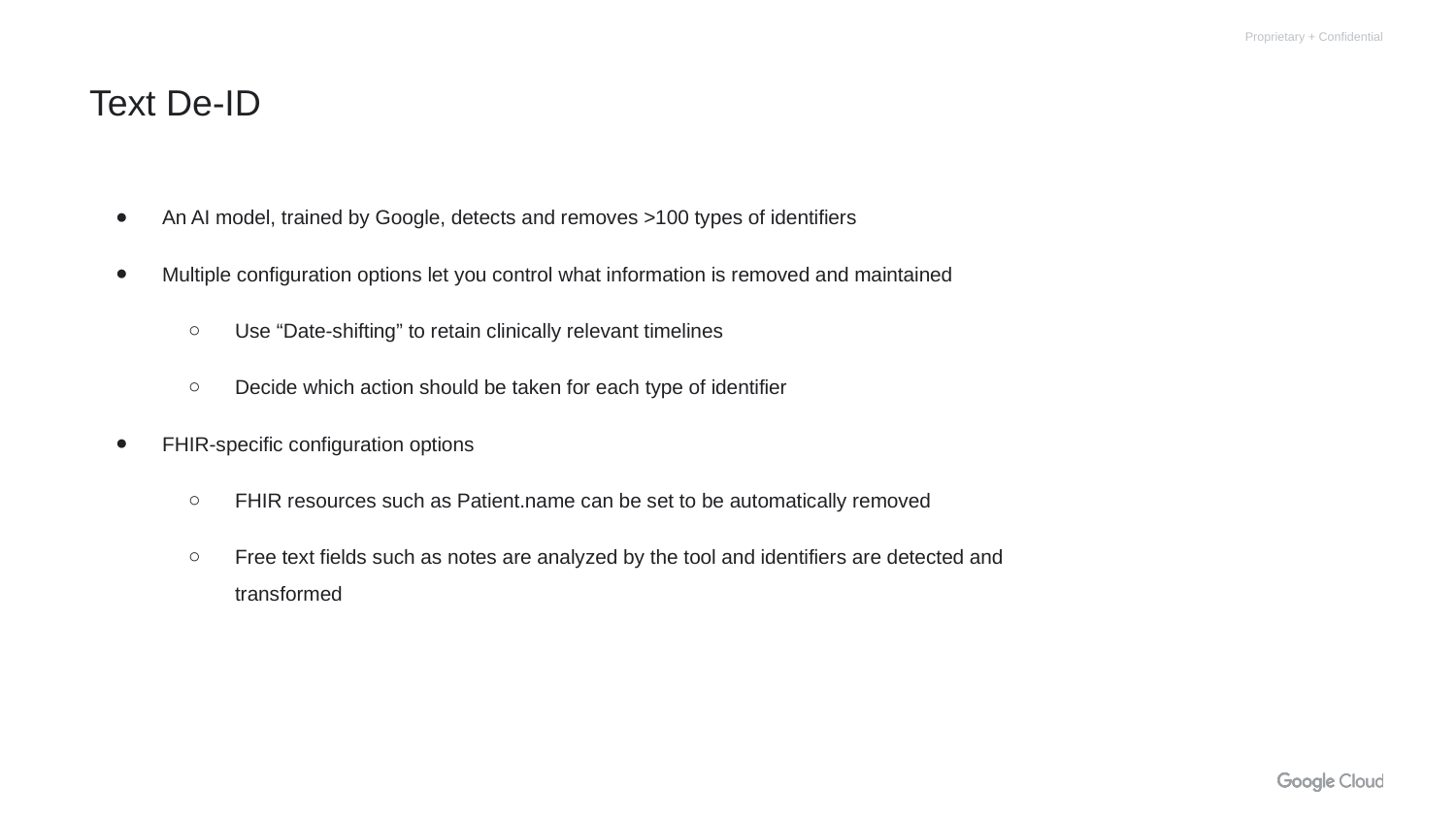

# Text De-ID
An AI model, trained by Google, detects and removes >100 types of identifiers
Multiple configuration options let you control what information is removed and maintained
Use “Date-shifting” to retain clinically relevant timelines
Decide which action should be taken for each type of identifier
FHIR-specific configuration options
FHIR resources such as Patient.name can be set to be automatically removed
Free text fields such as notes are analyzed by the tool and identifiers are detected and transformed